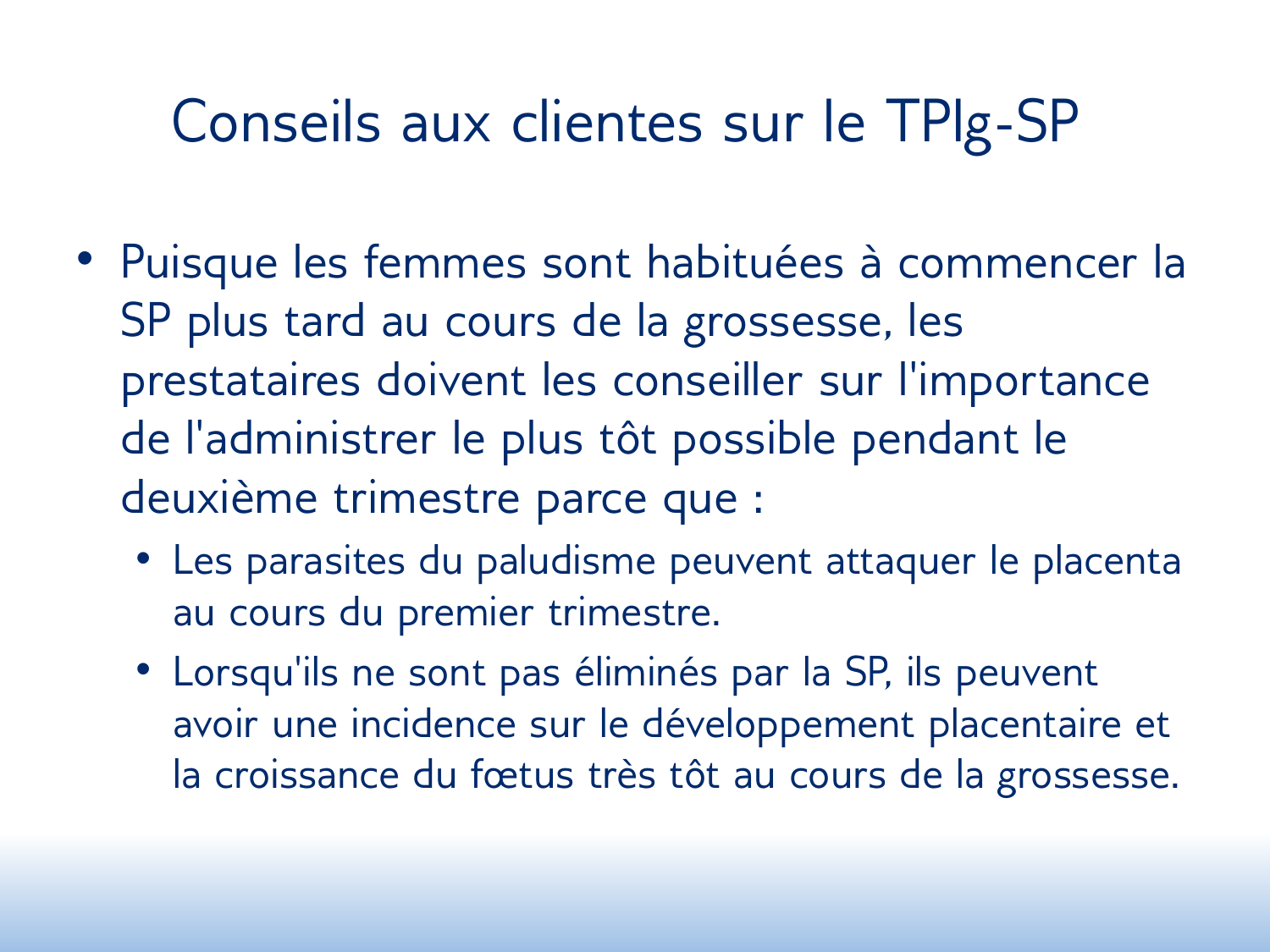

# Conseils aux clientes sur le TPIg-SP
Puisque les femmes sont habituées à commencer la SP plus tard au cours de la grossesse, les prestataires doivent les conseiller sur l'importance de l'administrer le plus tôt possible pendant le deuxième trimestre parce que :
Les parasites du paludisme peuvent attaquer le placenta au cours du premier trimestre.
Lorsqu'ils ne sont pas éliminés par la SP, ils peuvent avoir une incidence sur le développement placentaire et la croissance du fœtus très tôt au cours de la grossesse.